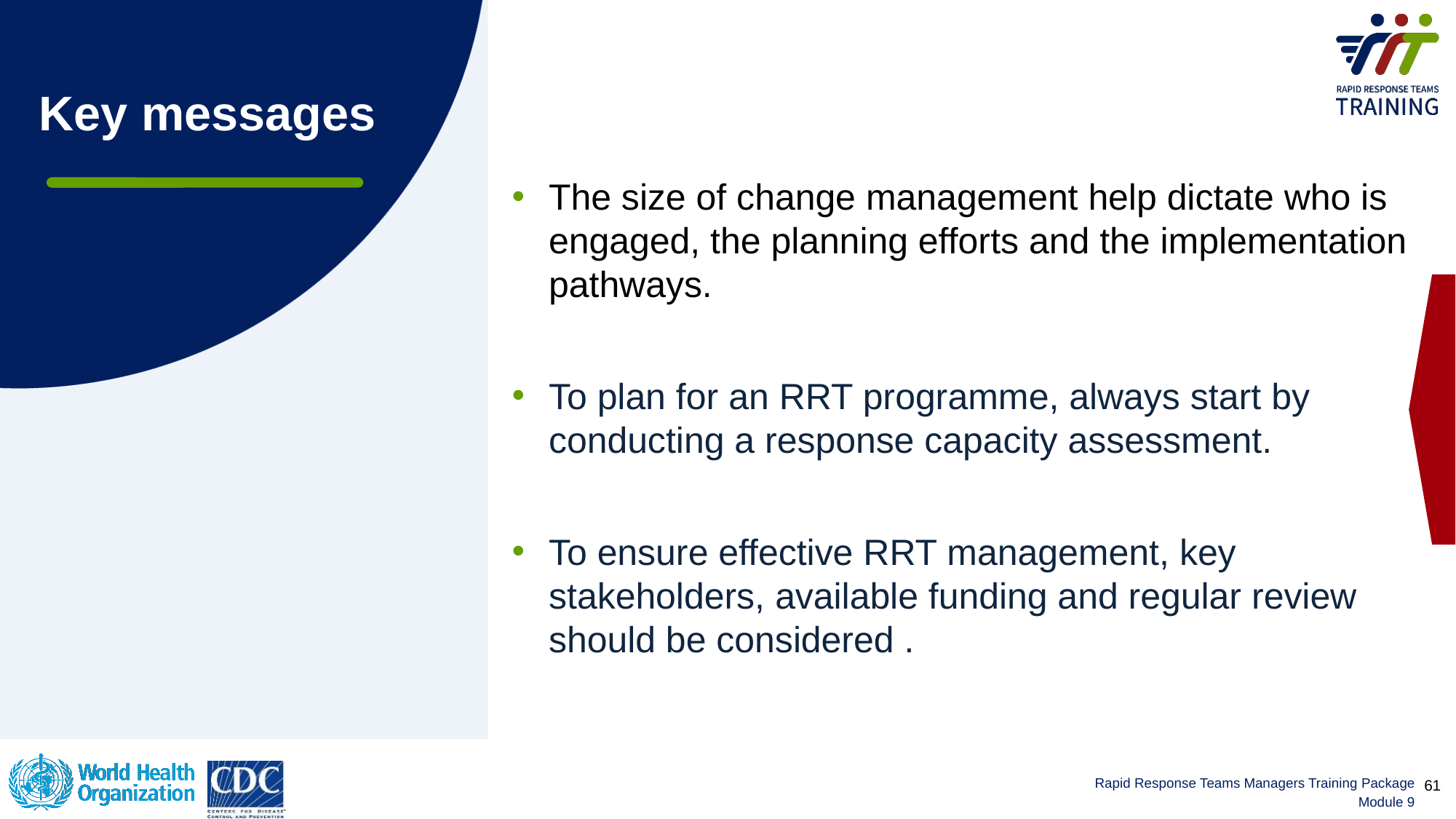

# Key messages
The size of change management help dictate who is engaged, the planning efforts and the implementation pathways.

To plan for an RRT programme, always start by conducting a response capacity assessment.

To ensure effective RRT management, key stakeholders, available funding and regular review should be considered .

61